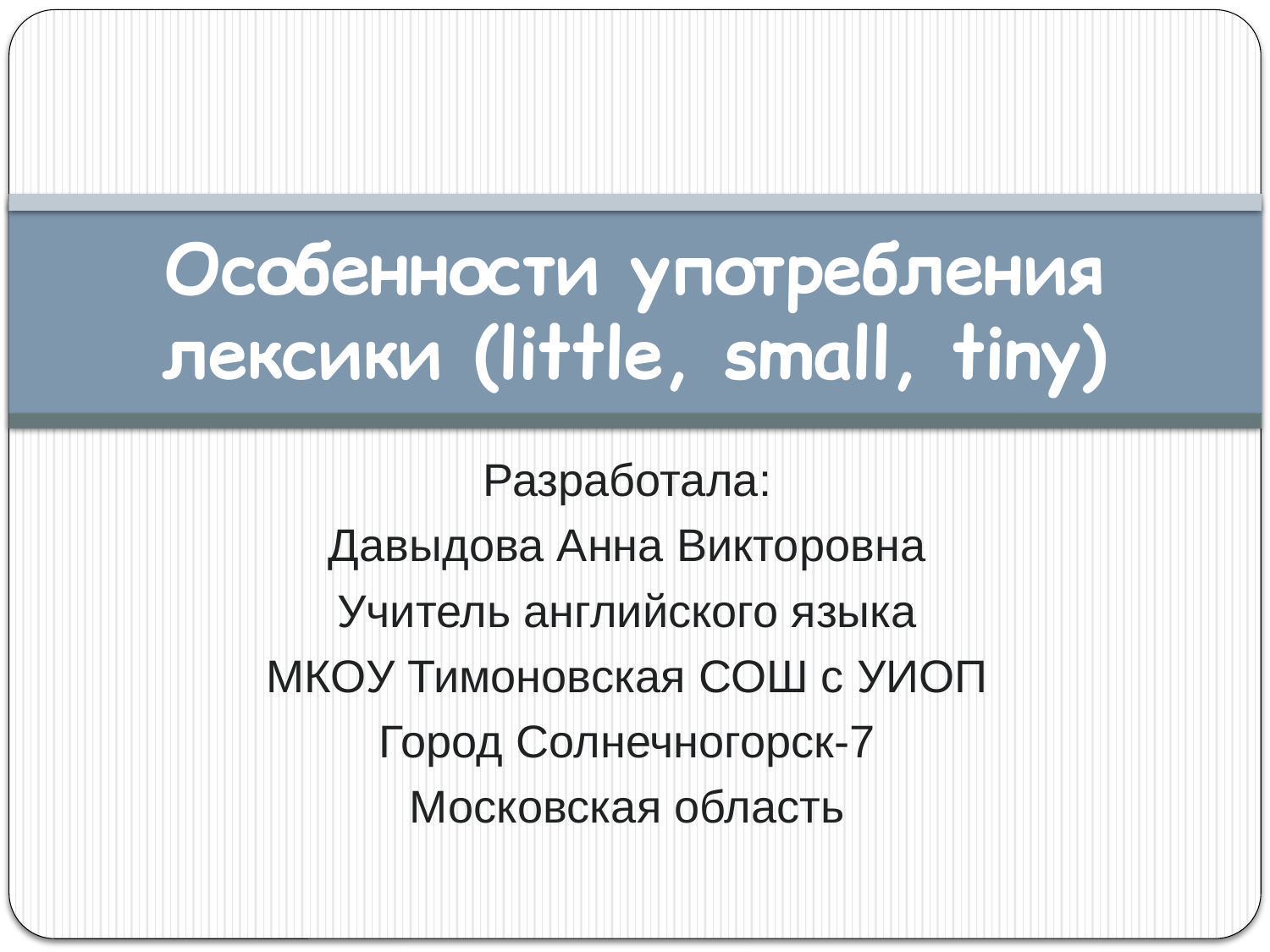

# Особенности употребления лексики (little, small, tiny)
Разработала:
Давыдова Анна Викторовна
Учитель английского языка
МКОУ Тимоновская СОШ с УИОП
Город Солнечногорск-7
Московская область